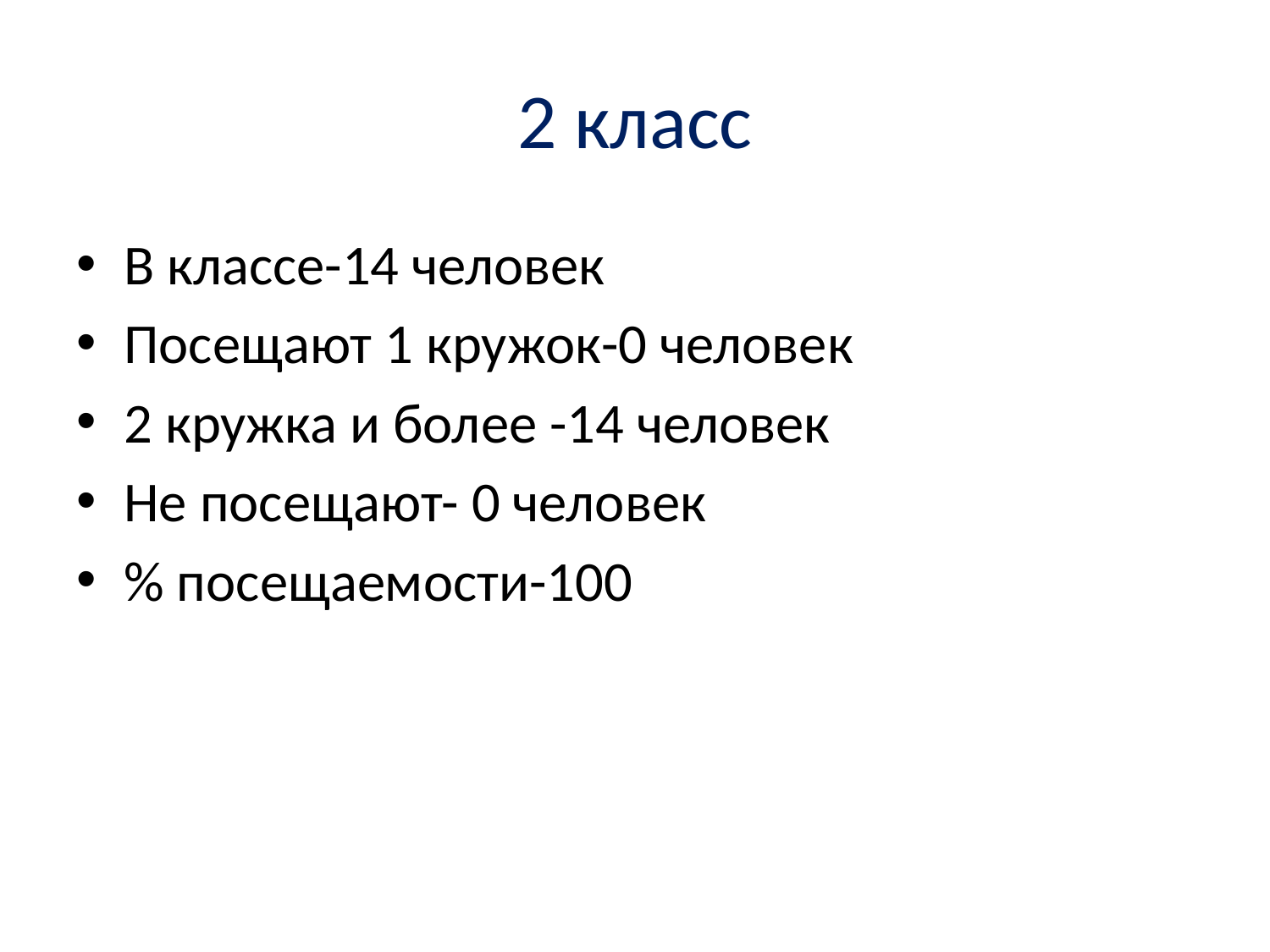

# 2 класс
В классе-14 человек
Посещают 1 кружок-0 человек
2 кружка и более -14 человек
Не посещают- 0 человек
% посещаемости-100